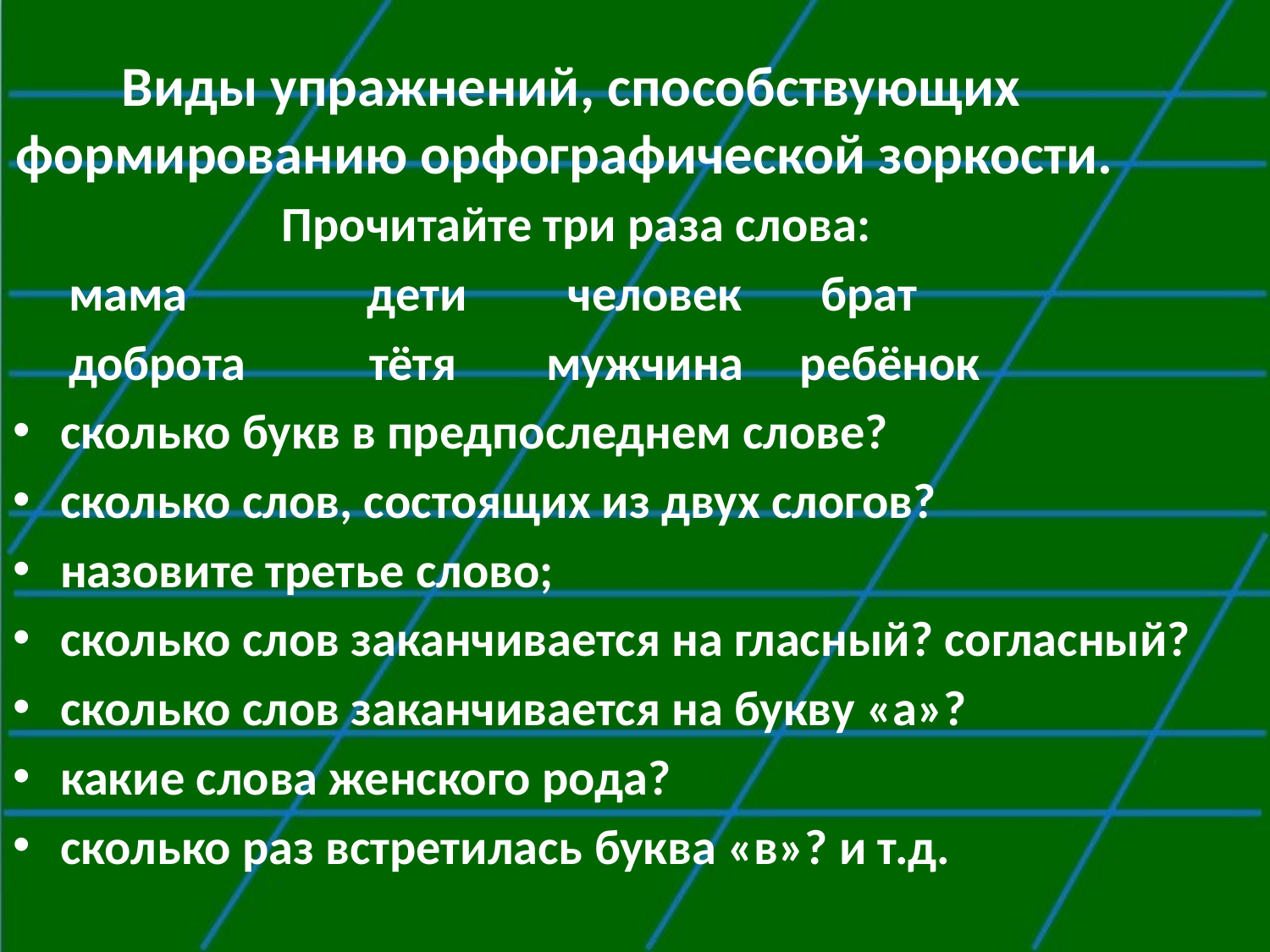

Виды упражнений, способствующих формированию орфографической зоркости.
                        Прочитайте три раза слова:
     мама                дети         человек       брат
     доброта           тётя        мужчина     ребёнок
сколько букв в предпоследнем слове?
сколько слов, состоящих из двух слогов?
назовите третье слово;
сколько слов заканчивается на гласный? согласный?
сколько слов заканчивается на букву «а»?
какие слова женского рода?
сколько раз встретилась буква «в»? и т.д.